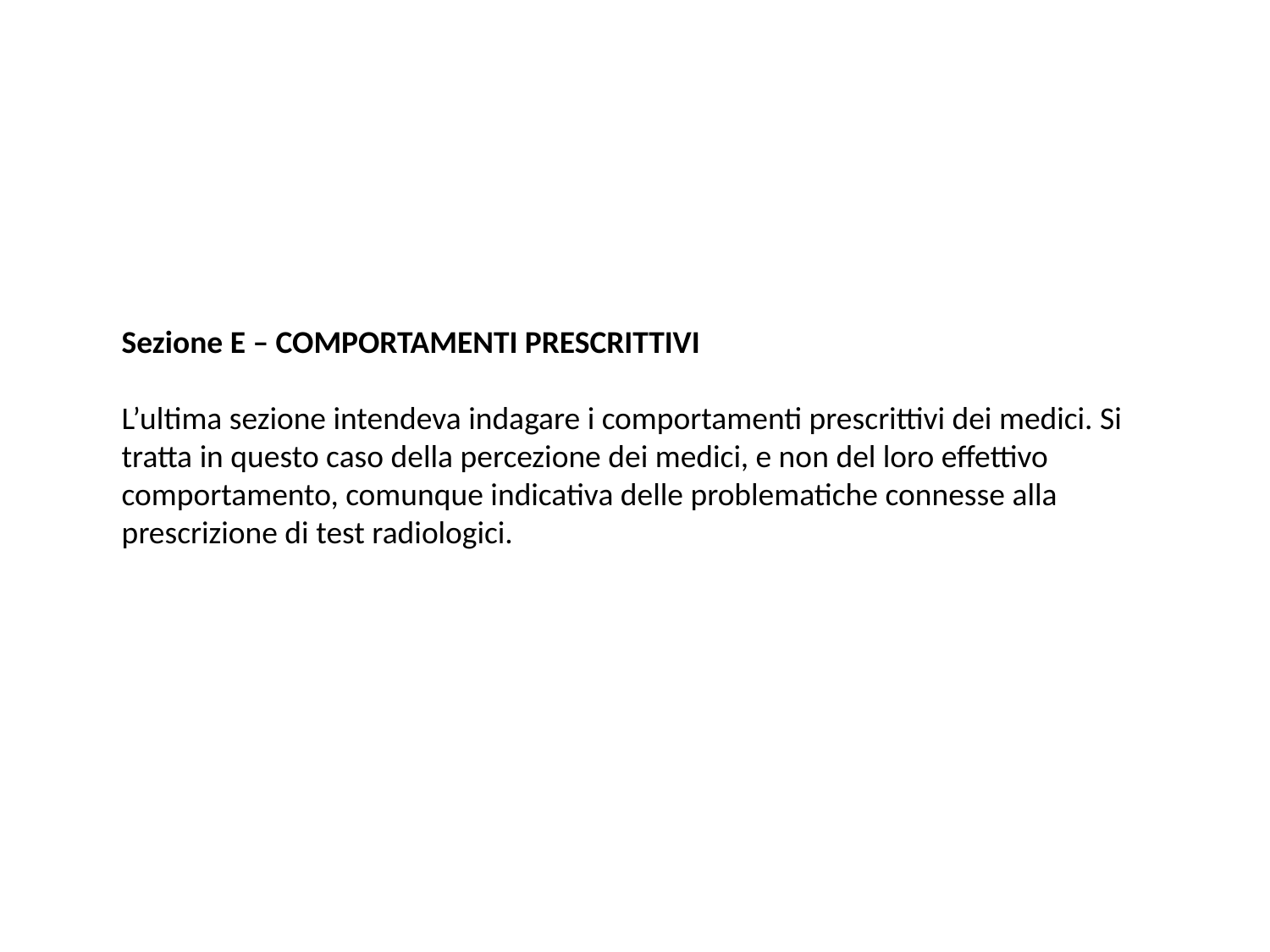

Sezione E – COMPORTAMENTI PRESCRITTIVI 
L’ultima sezione intendeva indagare i comportamenti prescrittivi dei medici. Si tratta in questo caso della percezione dei medici, e non del loro effettivo comportamento, comunque indicativa delle problematiche connesse alla prescrizione di test radiologici.